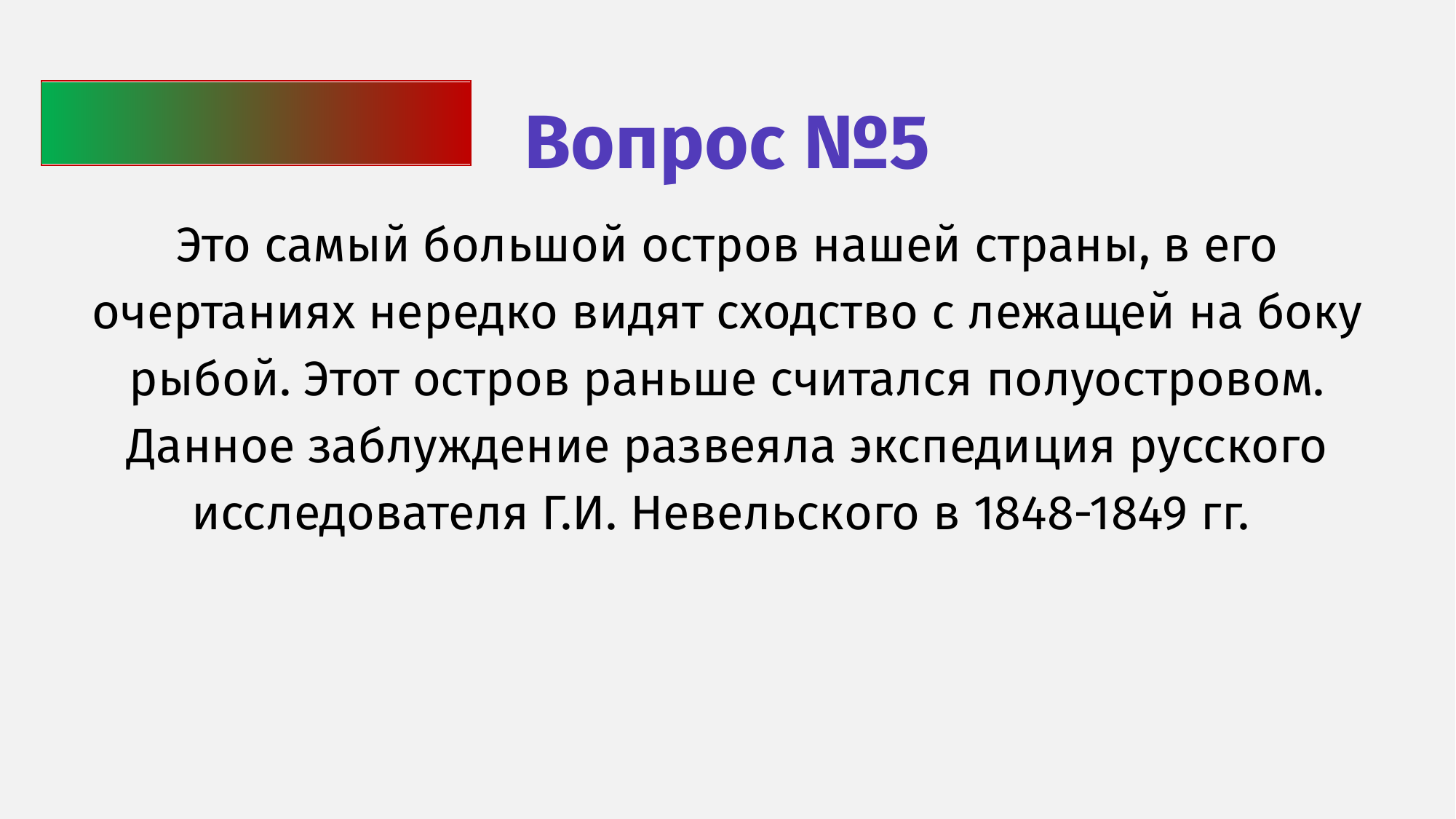

Вопрос №5
Это самый большой остров нашей страны, в его очертаниях нередко видят сходство с лежащей на боку рыбой. Этот остров раньше считался полуостровом. Данное заблуждение развеяла экспедиция русского исследователя Г.И. Невельского в 1848-1849 гг.